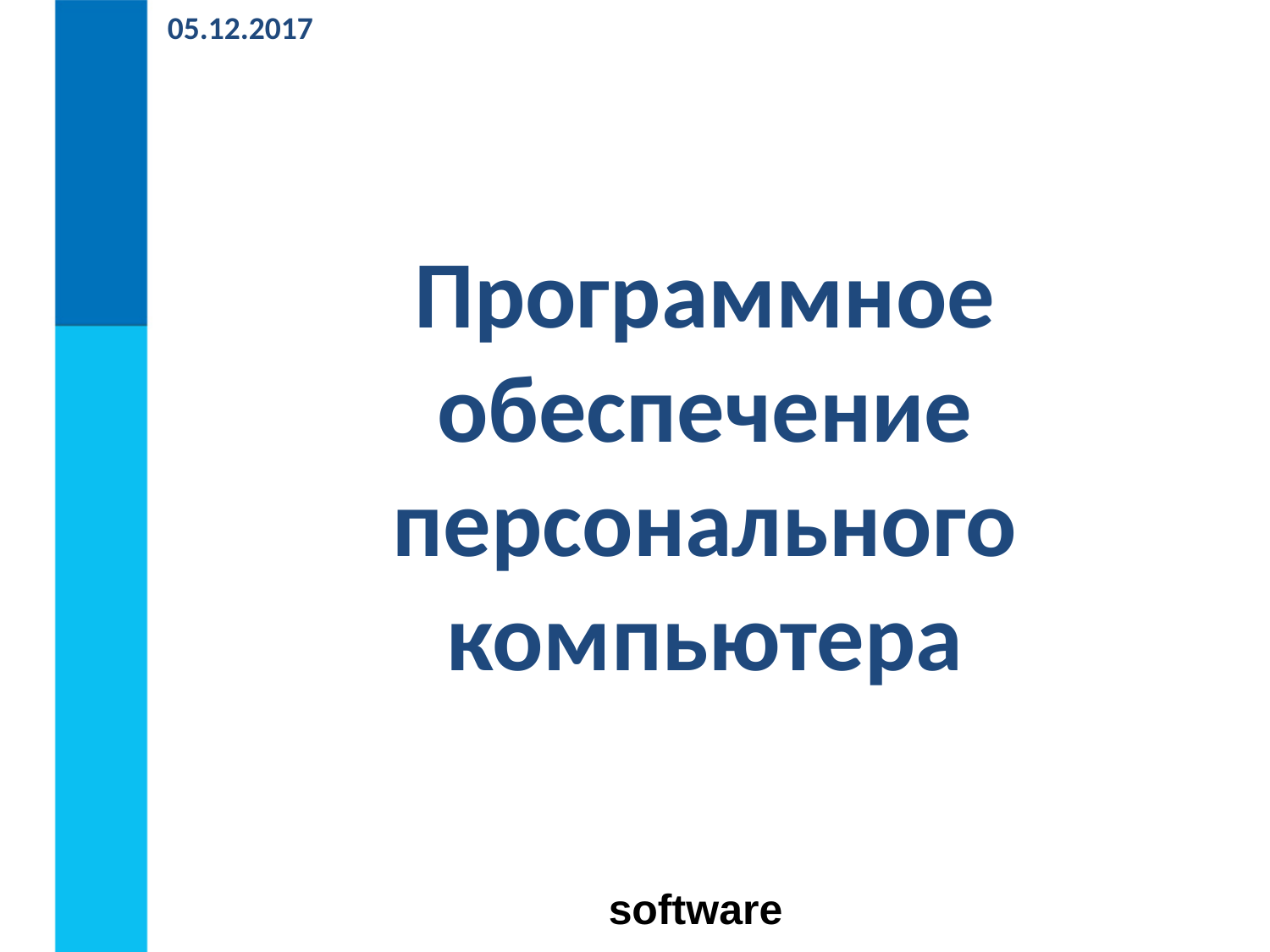

# 05.12.2017
Программное обеспечение персонального компьютера
software